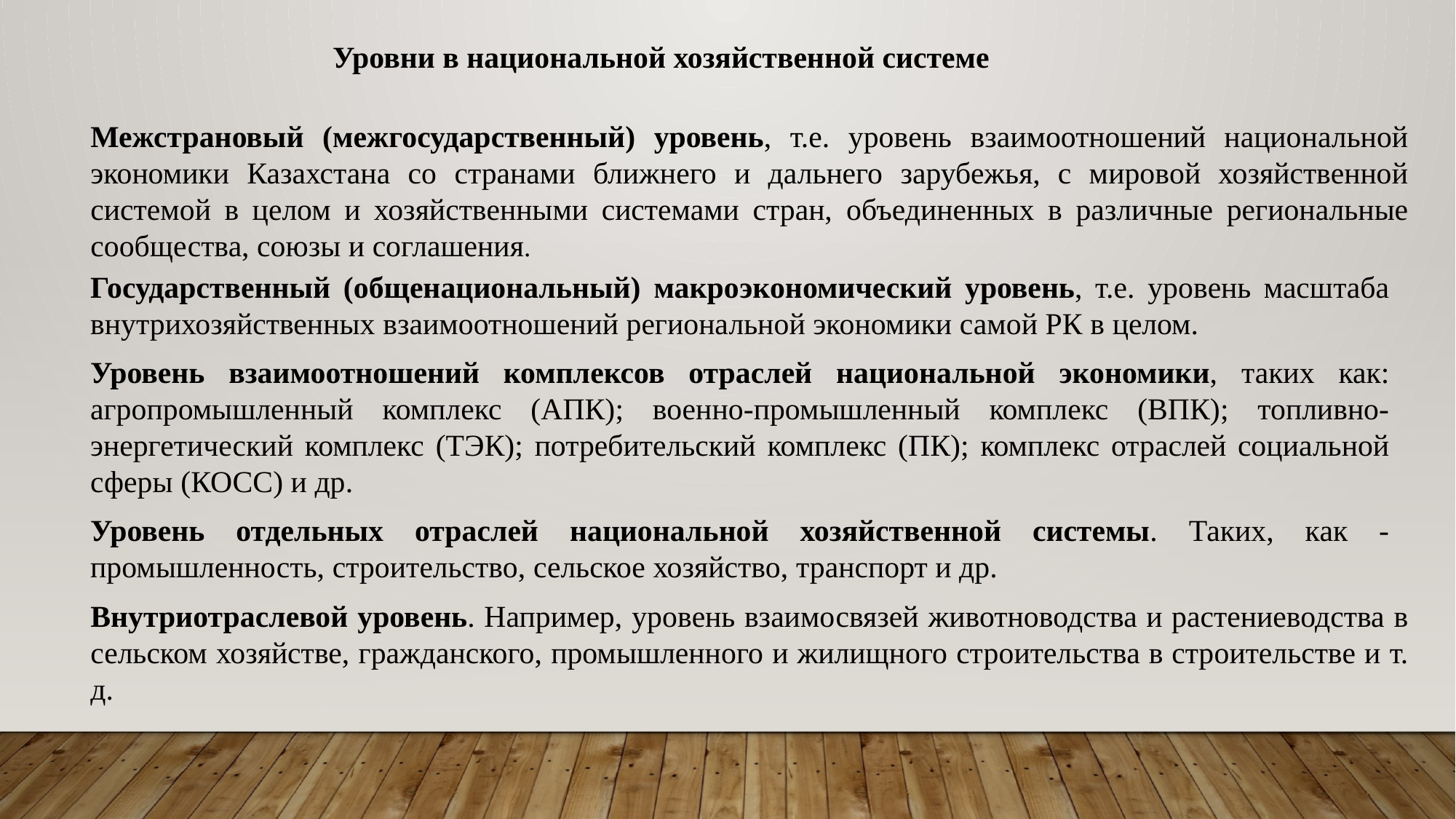

Уровни в национальной хозяйственной системе
Межстрановый (межгосударственный) уровень, т.е. уровень взаимоотношений национальной экономики Казахстана со странами ближнего и дальнего зарубежья, с мировой хозяйственной системой в целом и хозяйственными системами стран, объединенных в различные региональные сообщества, союзы и соглашения.
Государственный (общенациональный) макроэкономический уровень, т.е. уровень масштаба внутрихозяйственных взаимоотношений региональной экономики самой РК в целом.
Уровень взаимоотношений комплексов отраслей национальной экономики, таких как: агропромышленный комплекс (АПК); военно-промышленный комплекс (ВПК); топливно-энергетический комплекс (ТЭК); потребительский комплекс (ПК); комплекс отраслей социальной сферы (КОСС) и др.
Уровень отдельных отраслей национальной хозяйственной системы. Таких, как - промышленность, строительство, сельское хозяйство, транспорт и др.
Внутриотраслевой уровень. Например, уровень взаимосвязей животноводства и растениеводства в сельском хозяйстве, гражданского, промышленного и жилищного строительства в строительстве и т. д.